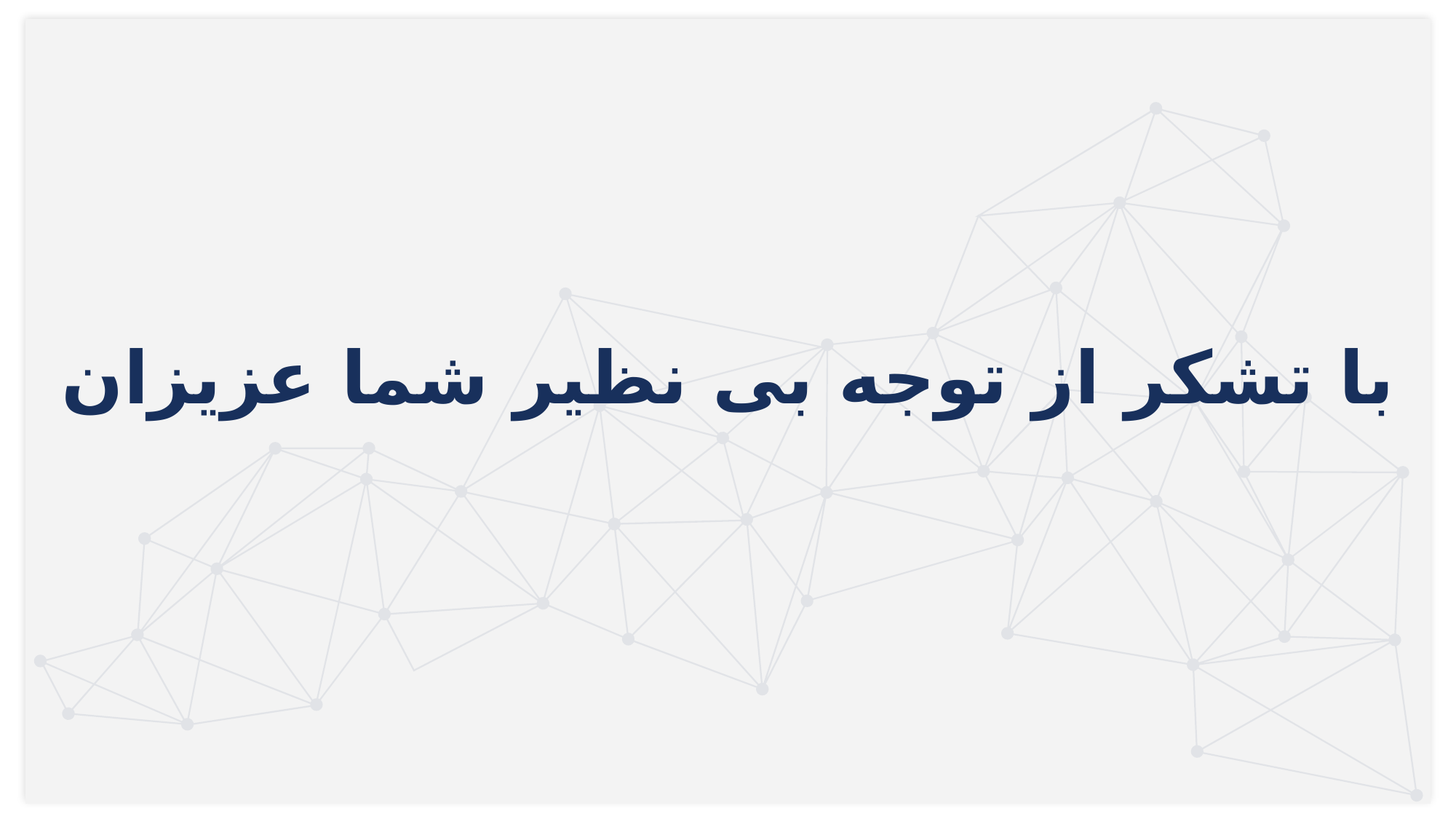

با تشکر از توجه بی نظیر شما عزیزان